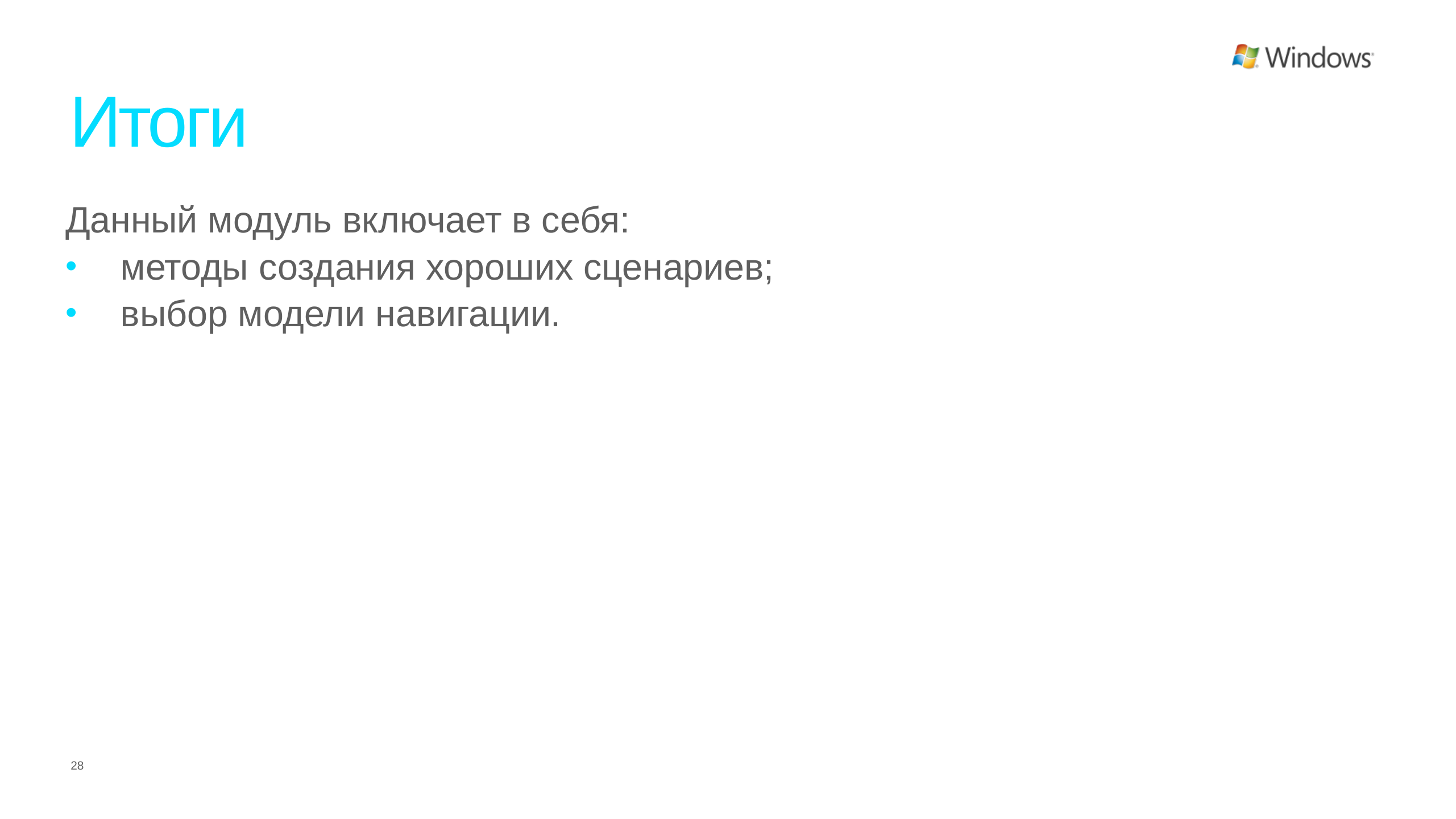

# Итоги
Данный модуль включает в себя:
методы создания хороших сценариев;
выбор модели навигации.